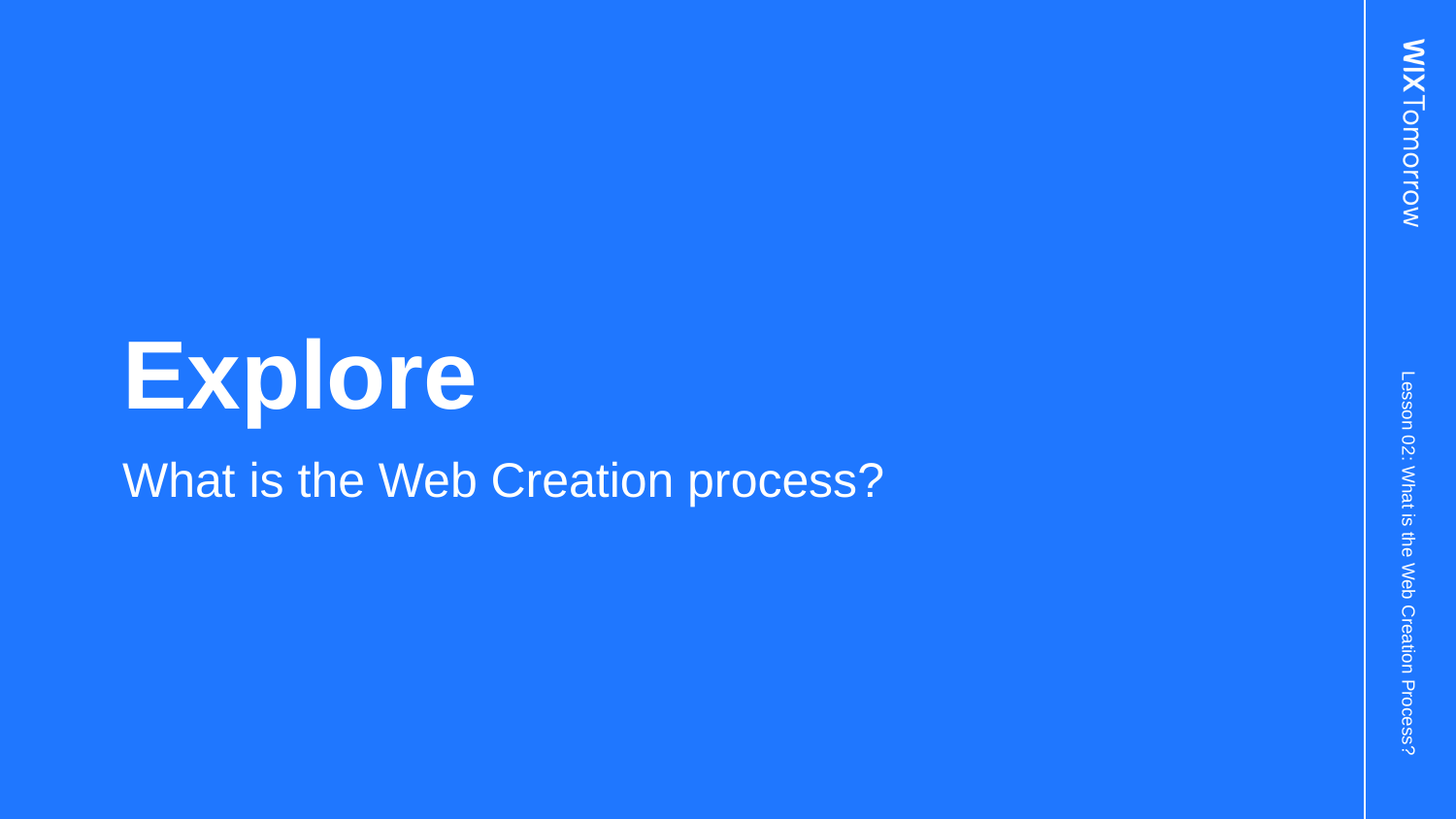

# Explore
What is the Web Creation process?